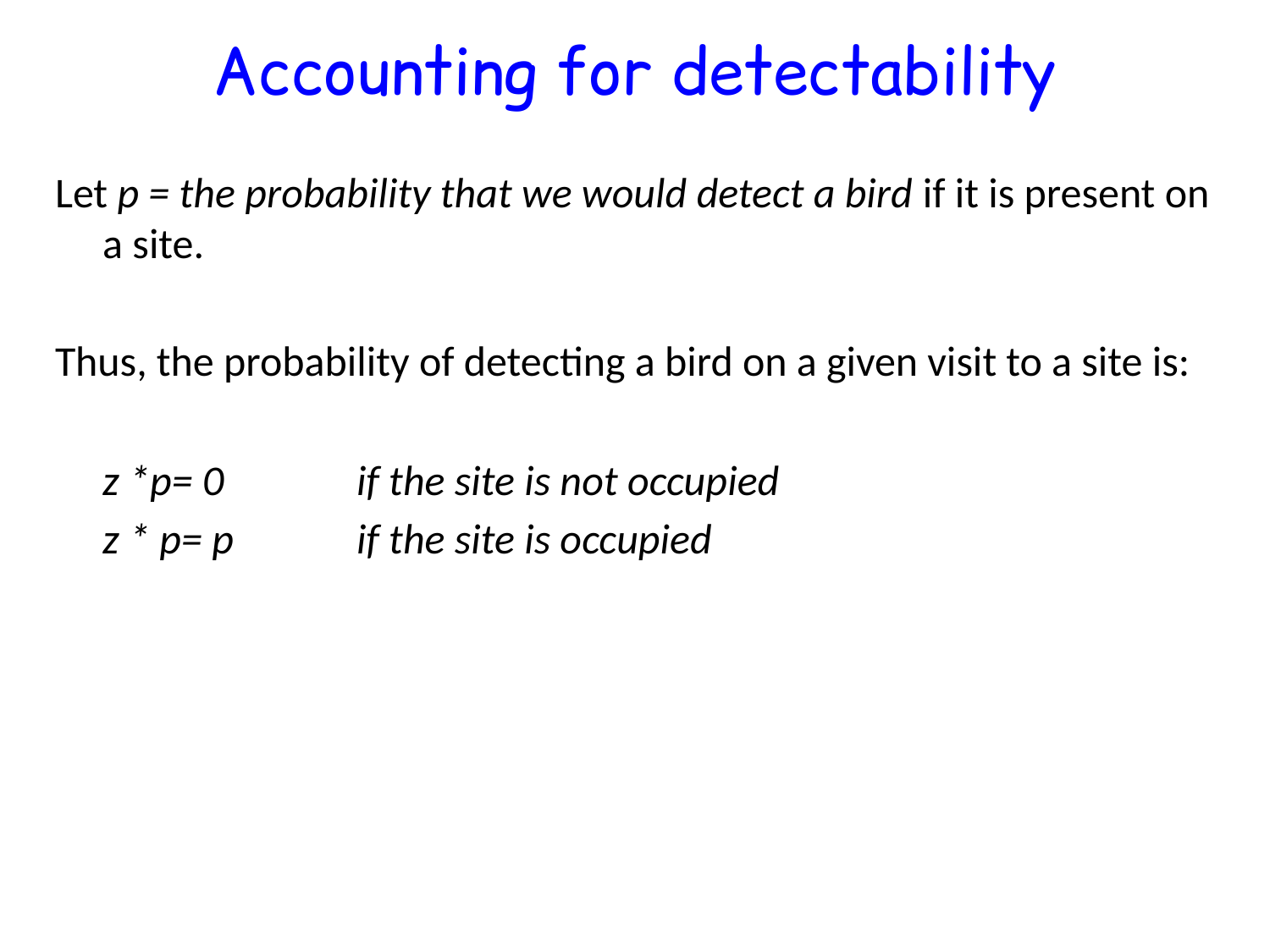

# Accounting for detectability
Let p = the probability that we would detect a bird if it is present on a site.

Thus, the probability of detecting a bird on a given visit to a site is:

	z *p= 0 	if the site is not occupied
	z * p= p 	if the site is occupied